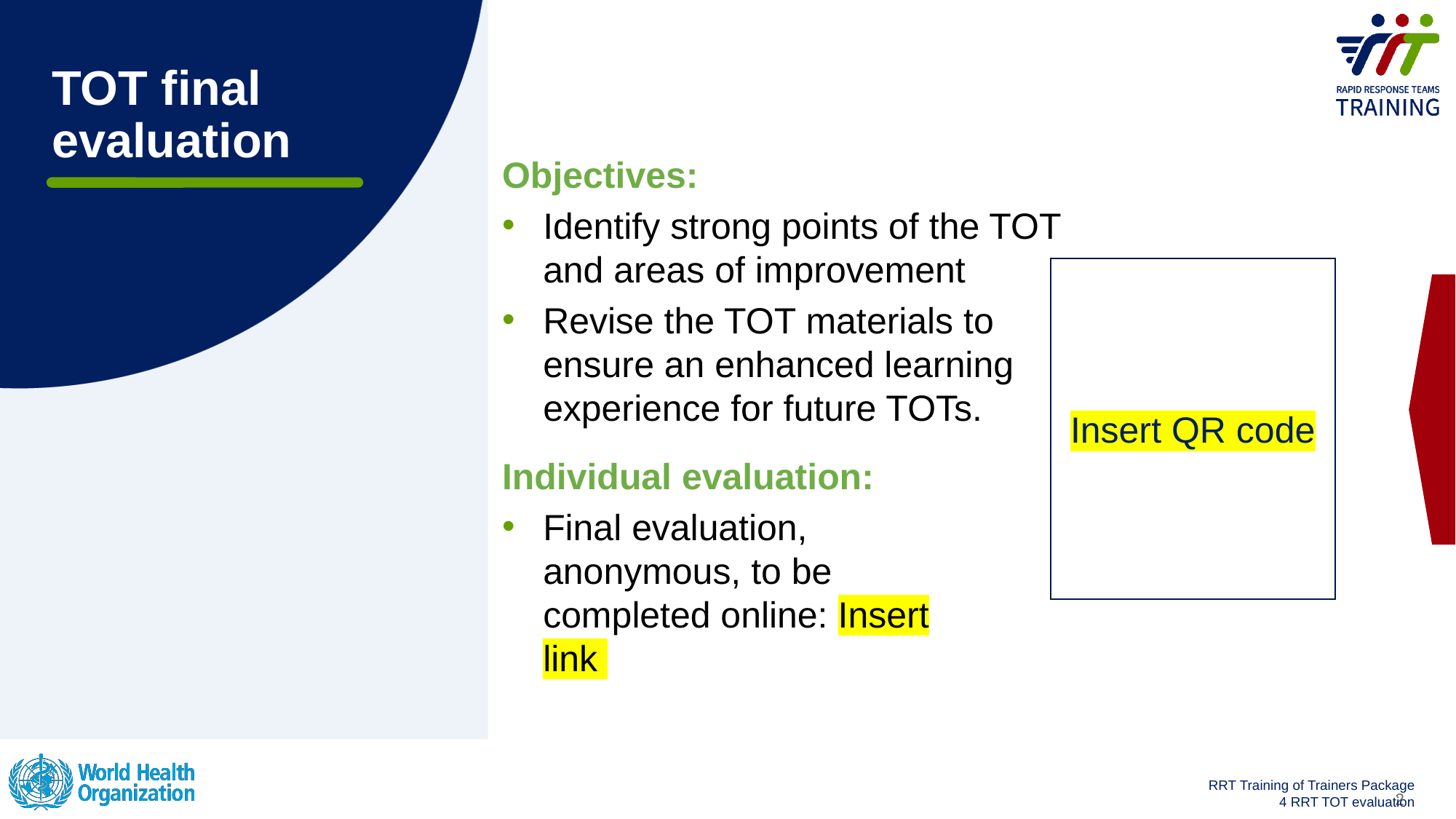

# TOT final evaluation
Objectives:
Identify strong points of the TOT and areas of improvement
Revise the TOT materials to ensure an enhanced learning experience for future TOTs.
Insert QR code
Individual evaluation:
Final evaluation, anonymous, to be completed online: Insert link